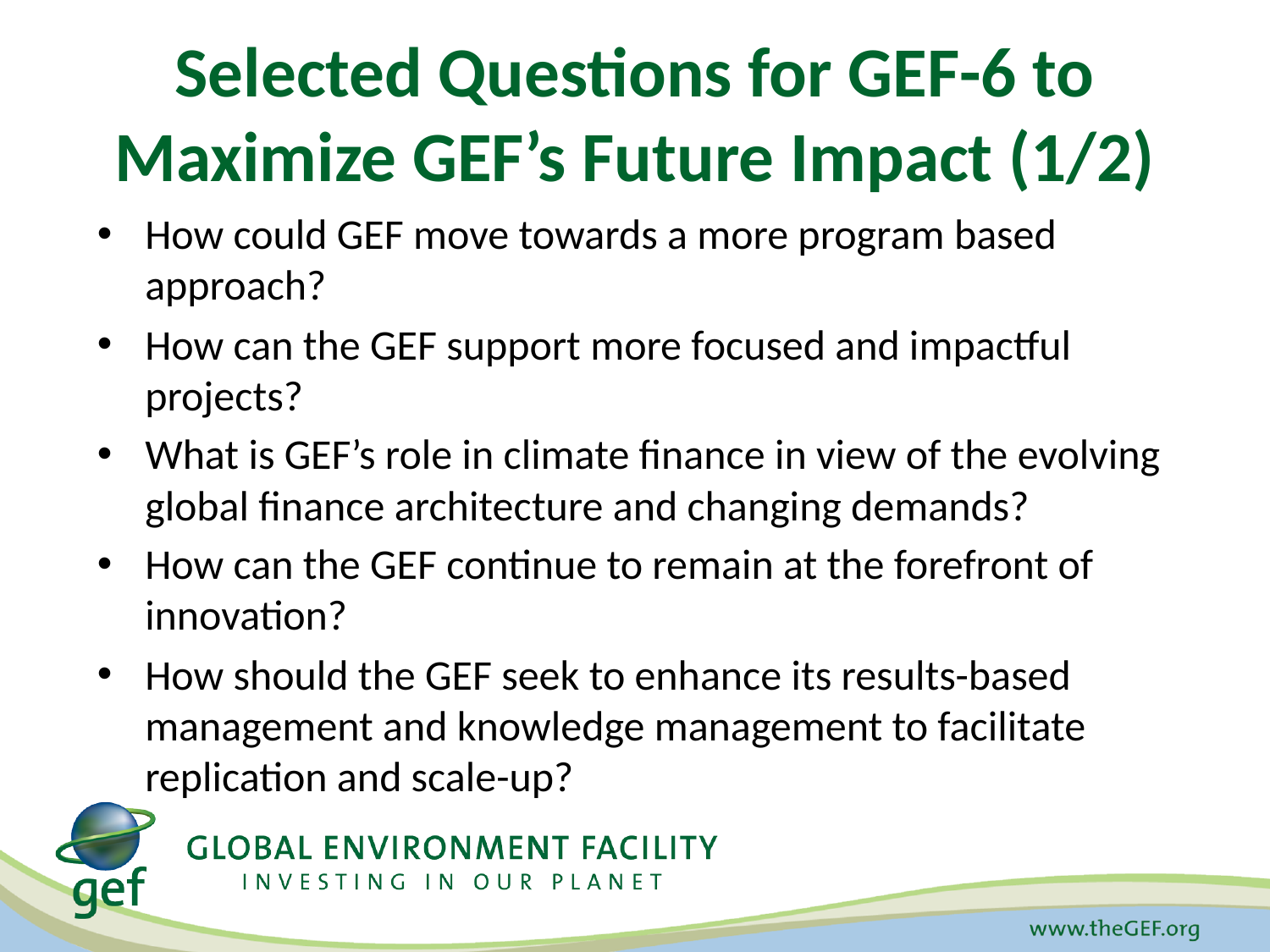

# Selected Questions for GEF-6 to Maximize GEF’s Future Impact (1/2)
How could GEF move towards a more program based approach?
How can the GEF support more focused and impactful projects?
What is GEF’s role in climate finance in view of the evolving global finance architecture and changing demands?
How can the GEF continue to remain at the forefront of innovation?
How should the GEF seek to enhance its results-based management and knowledge management to facilitate replication and scale-up?